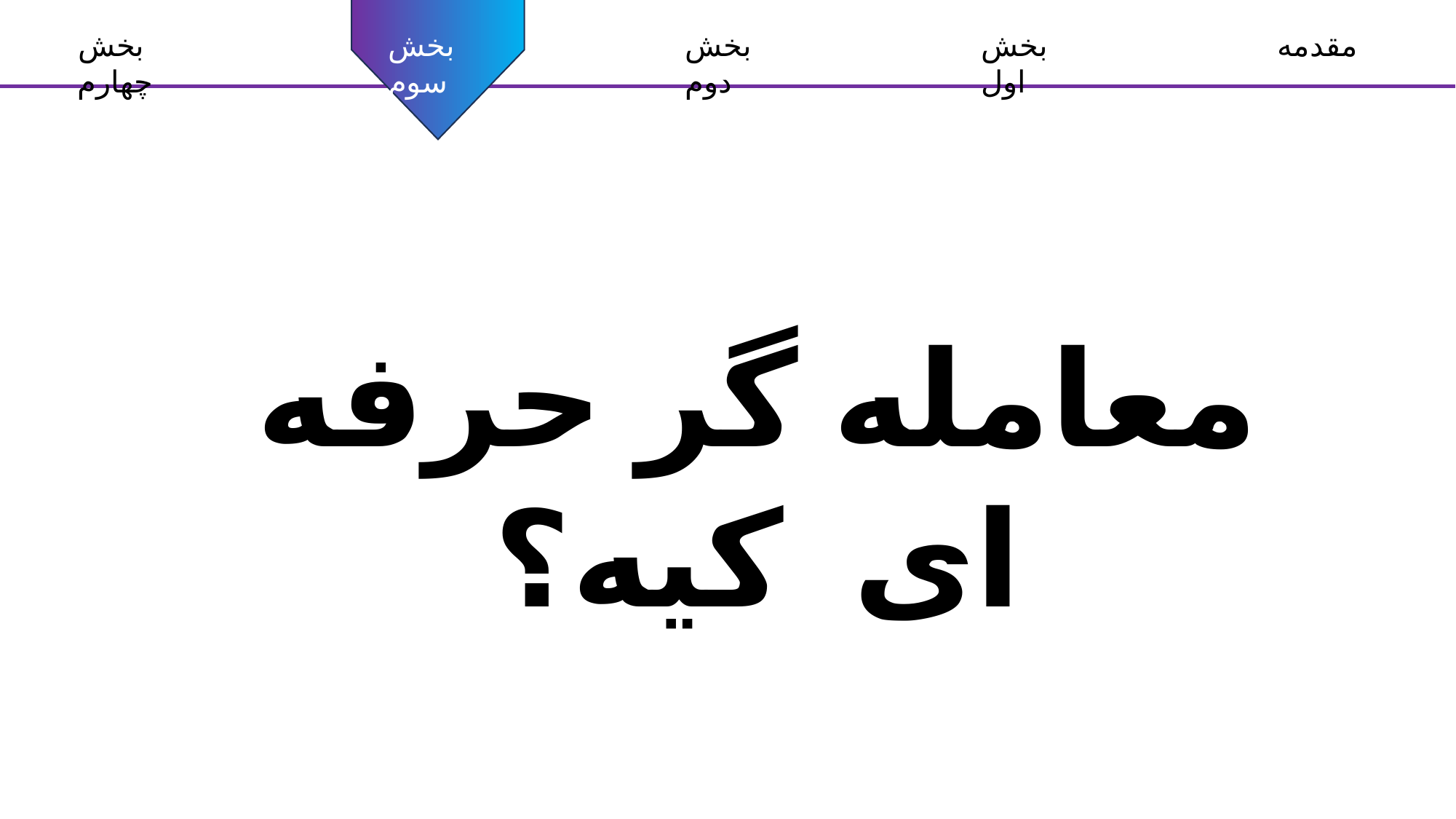

بخش چهارم
بخش سوم
بخش دوم
بخش اول
مقدمه
معامله گر حرفه ای  کیه؟